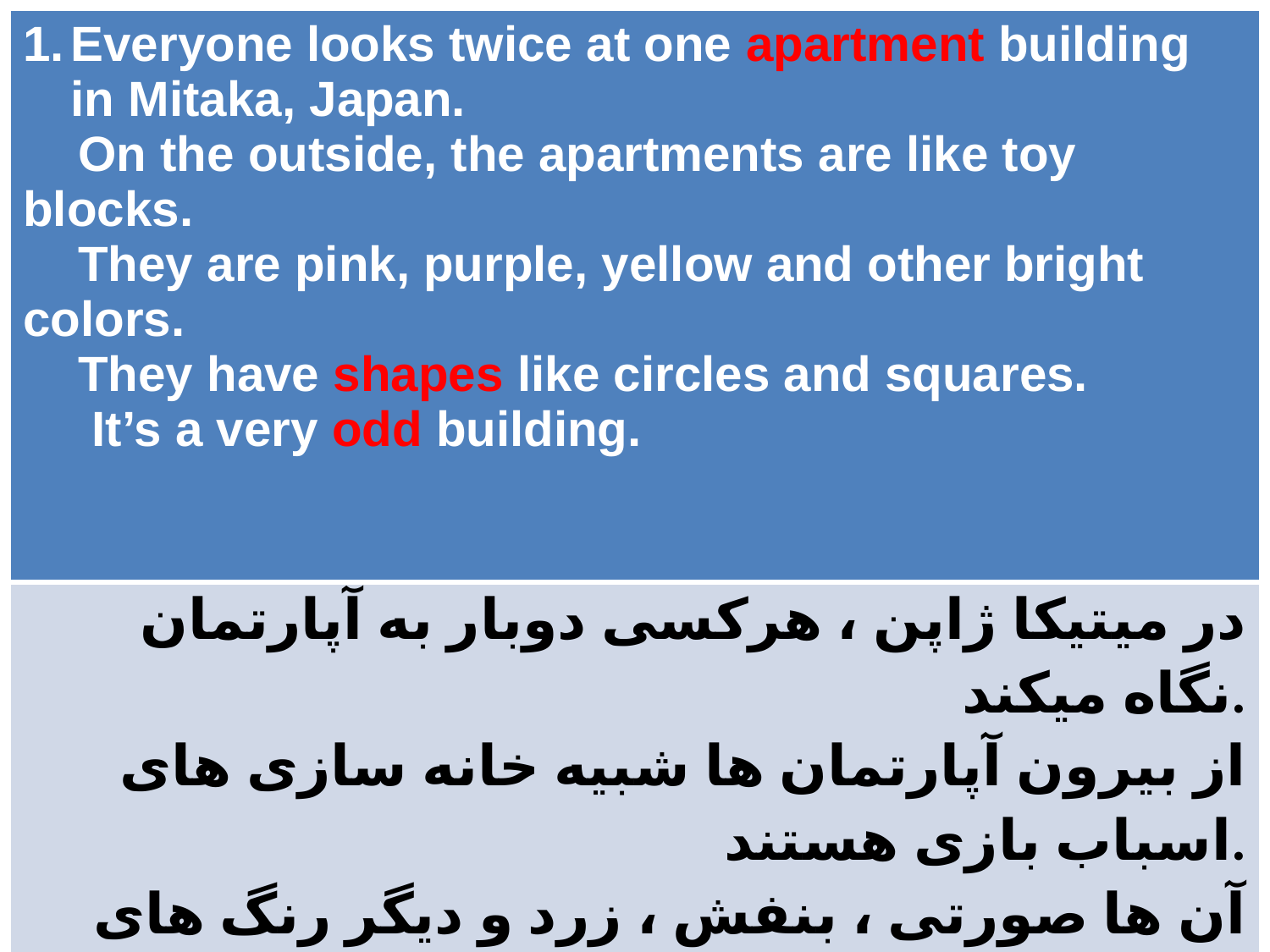

| Everyone looks twice at one apartment building in Mitaka, Japan. On the outside, the apartments are like toy blocks. They are pink, purple, yellow and other bright colors. They have shapes like circles and squares. It’s a very odd building. |
| --- |
| در میتیکا ژاپن ، هرکسی دوبار به آپارتمان نگاه میکند. از بیرون آپارتمان ها شبیه خانه سازی های اسباب بازی هستند. آن ها صورتی ، بنفش ، زرد و دیگر رنگ های روشن هستند. آن ها به شکل های دایره و مربع هستند. آن ها ساختمان های خیلی عجیبی هستند. |